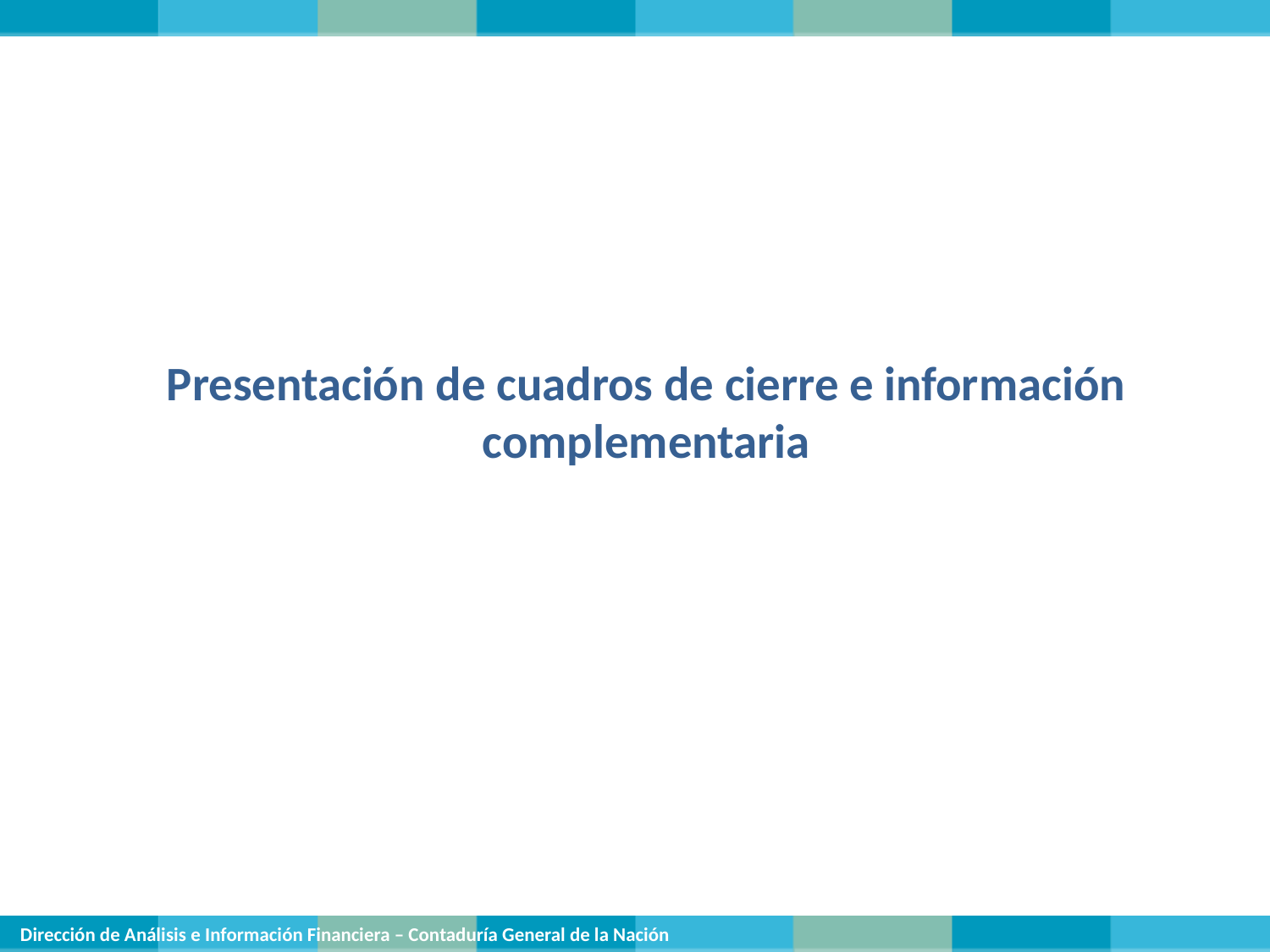

Presentación de cuadros de cierre e información complementaria